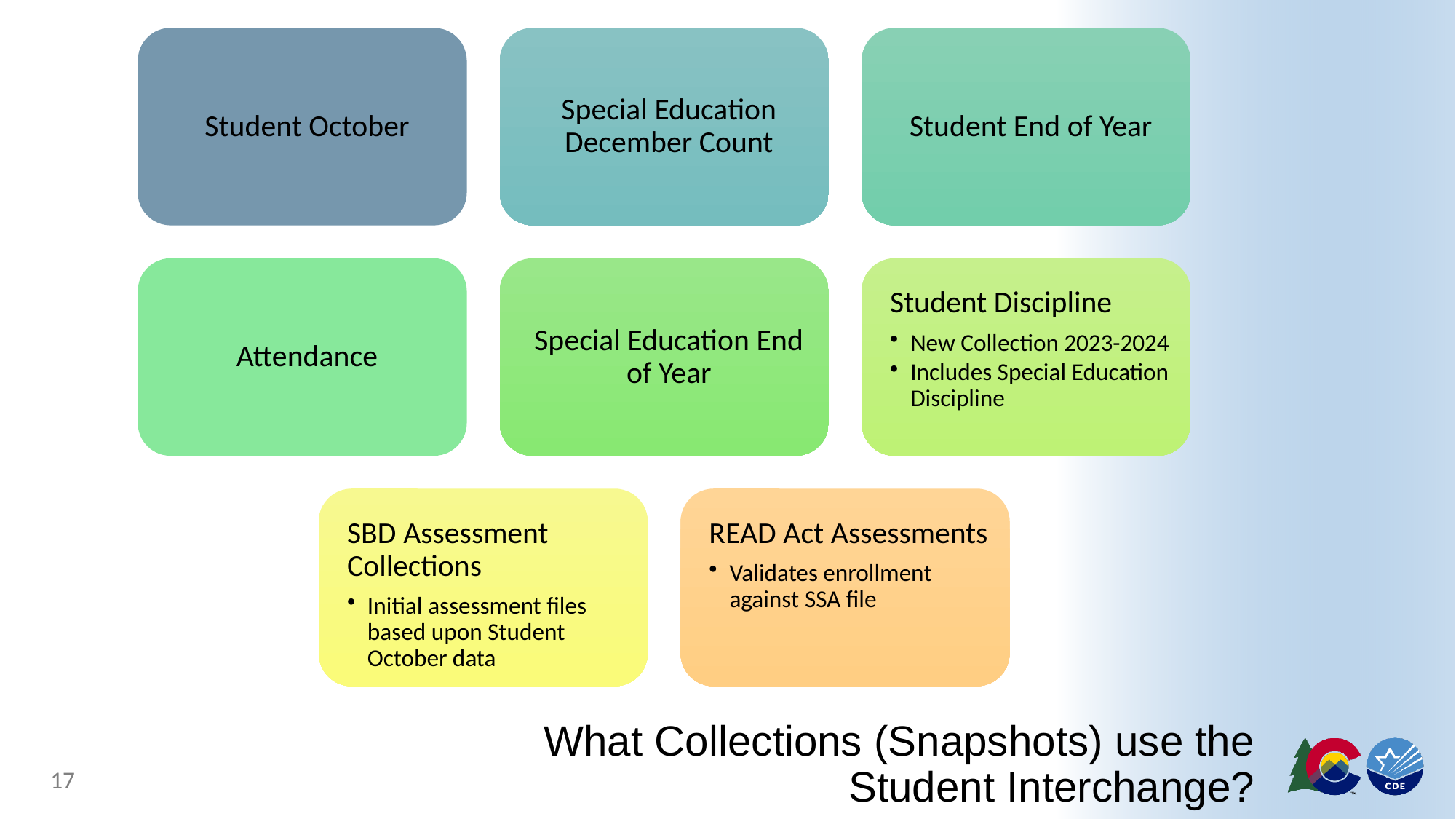

Student October
Special Education December Count
Student End of Year
Attendance
Special Education End of Year
Student Discipline
New Collection 2023-2024
Includes Special Education Discipline
SBD Assessment Collections
Initial assessment files based upon Student October data
READ Act Assessments
Validates enrollment against SSA file
# What Collections (Snapshots) use the Student Interchange?
17